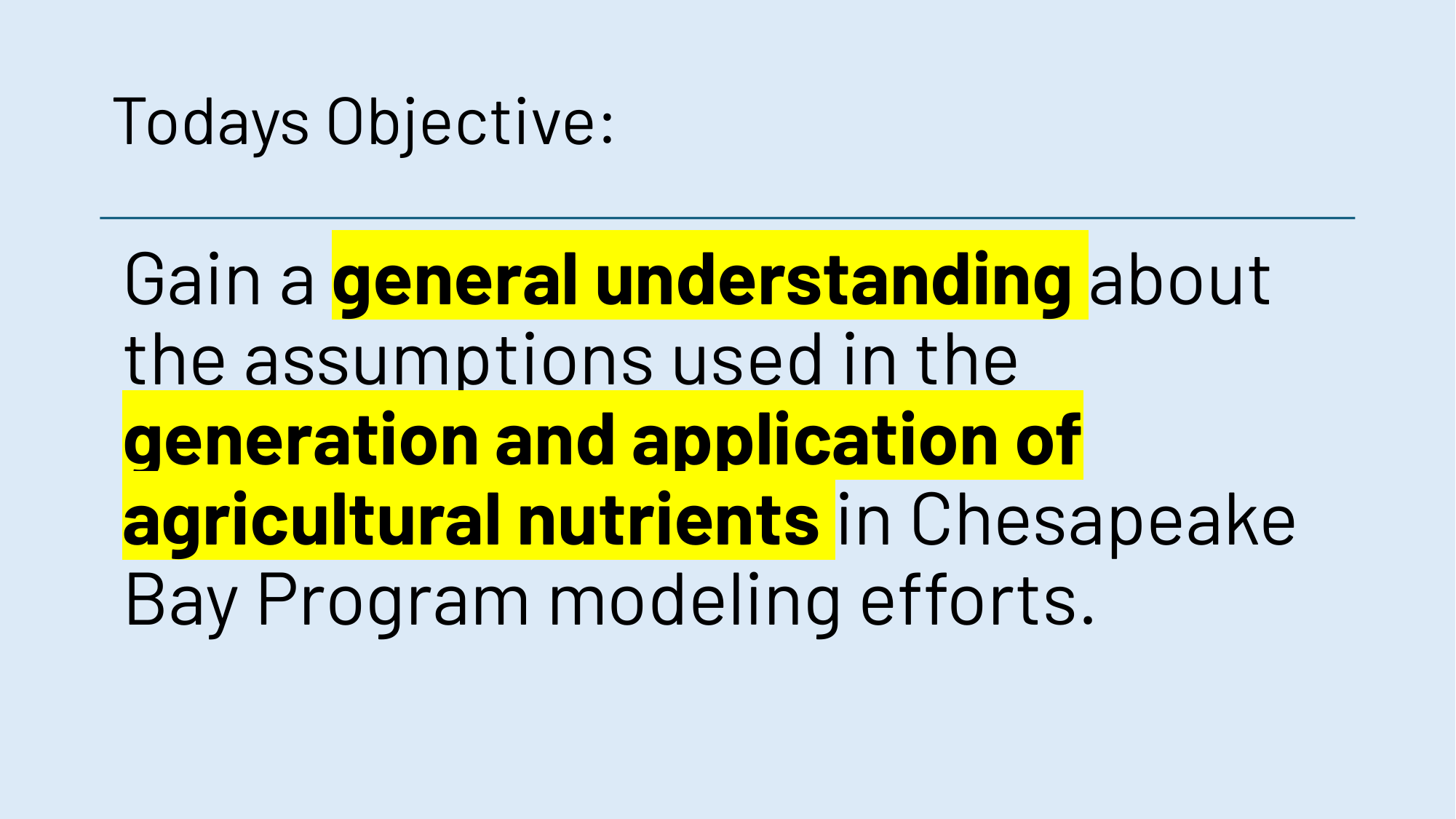

# Todays Objective:
Gain a general understanding about the assumptions used in the generation and application of agricultural nutrients in Chesapeake Bay Program modeling efforts.